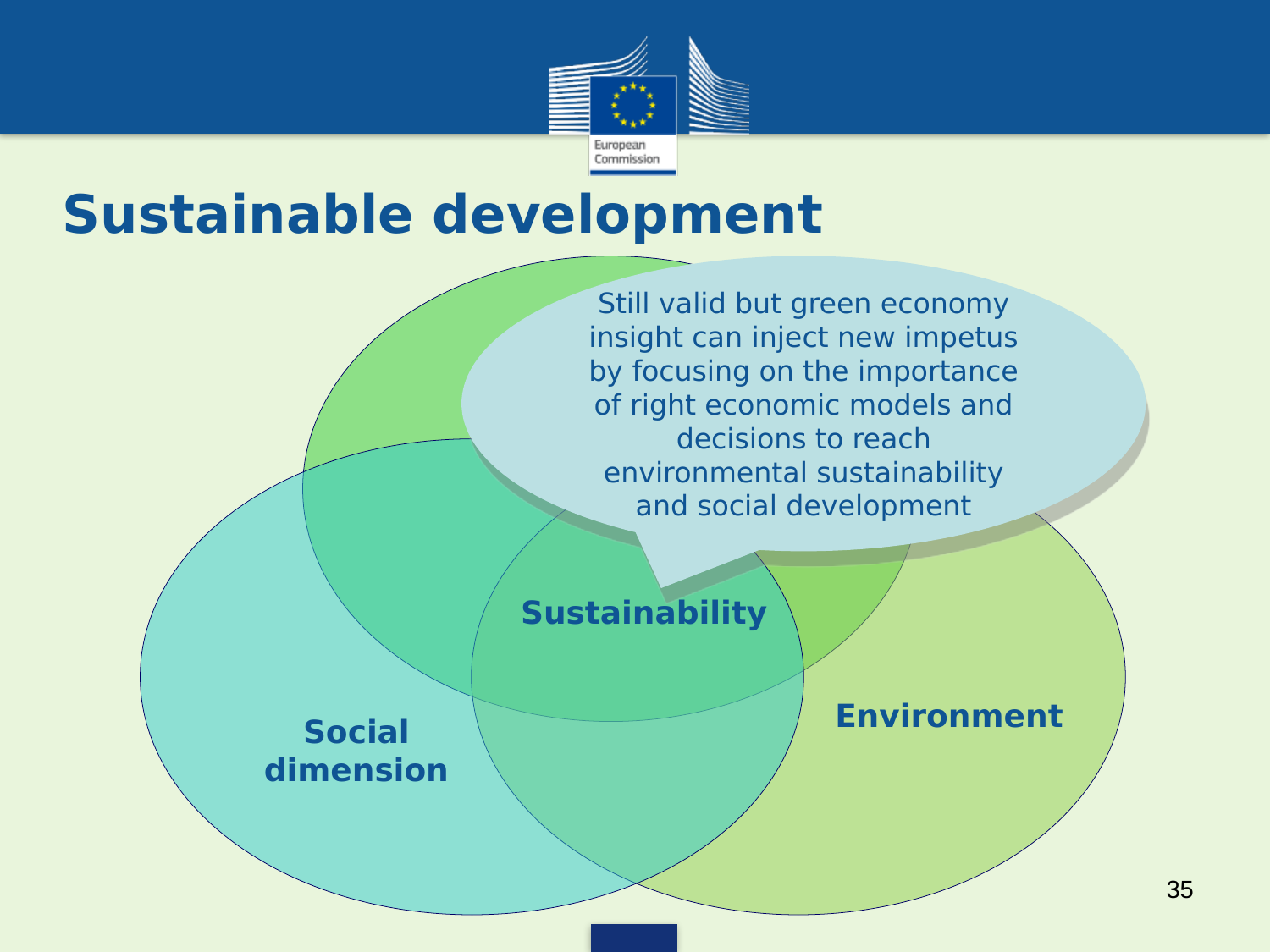

# Sustainable development

Still valid but green economy insight can inject new impetus by focusing on the importance of right economic models and decisions to reach environmental sustainability and social development
Economy

Sustainability
Environment
Social dimension
35